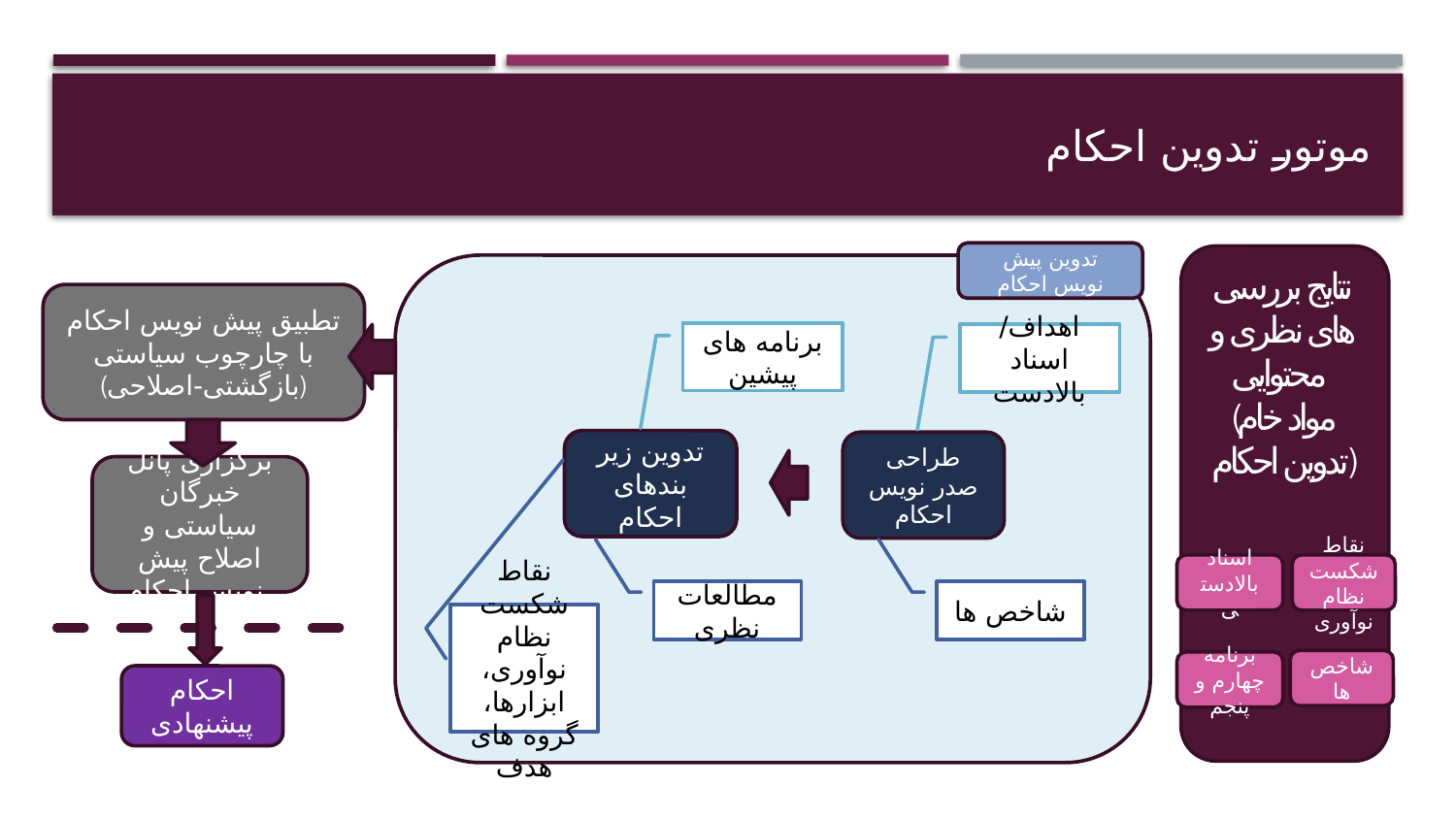

# موتور تدوین احکام
تدوین پیش نویس احکام
نتایج بررسی های نظری و محتوایی
(مواد خام تدوین احکام)

تطبیق پیش نویس احکام با چارچوب سیاستی
(بازگشتی-اصلاحی)
برنامه های پیشین

اهداف/ اسناد بالادست

تدوین زیر بندهای احکام
طراحی صدر نویس احکام

برگزاری پانل خبرگان سیاستی و اصلاح پیش نویس احکام
اسناد بالادستی
نقاط شکست نظام نوآوری
مطالعات نظری
شاخص ها
نقاط شکست نظام نوآوری، ابزارها، گروه های هدف

شاخص ها
برنامه چهارم و پنجم
احکام پیشنهادی